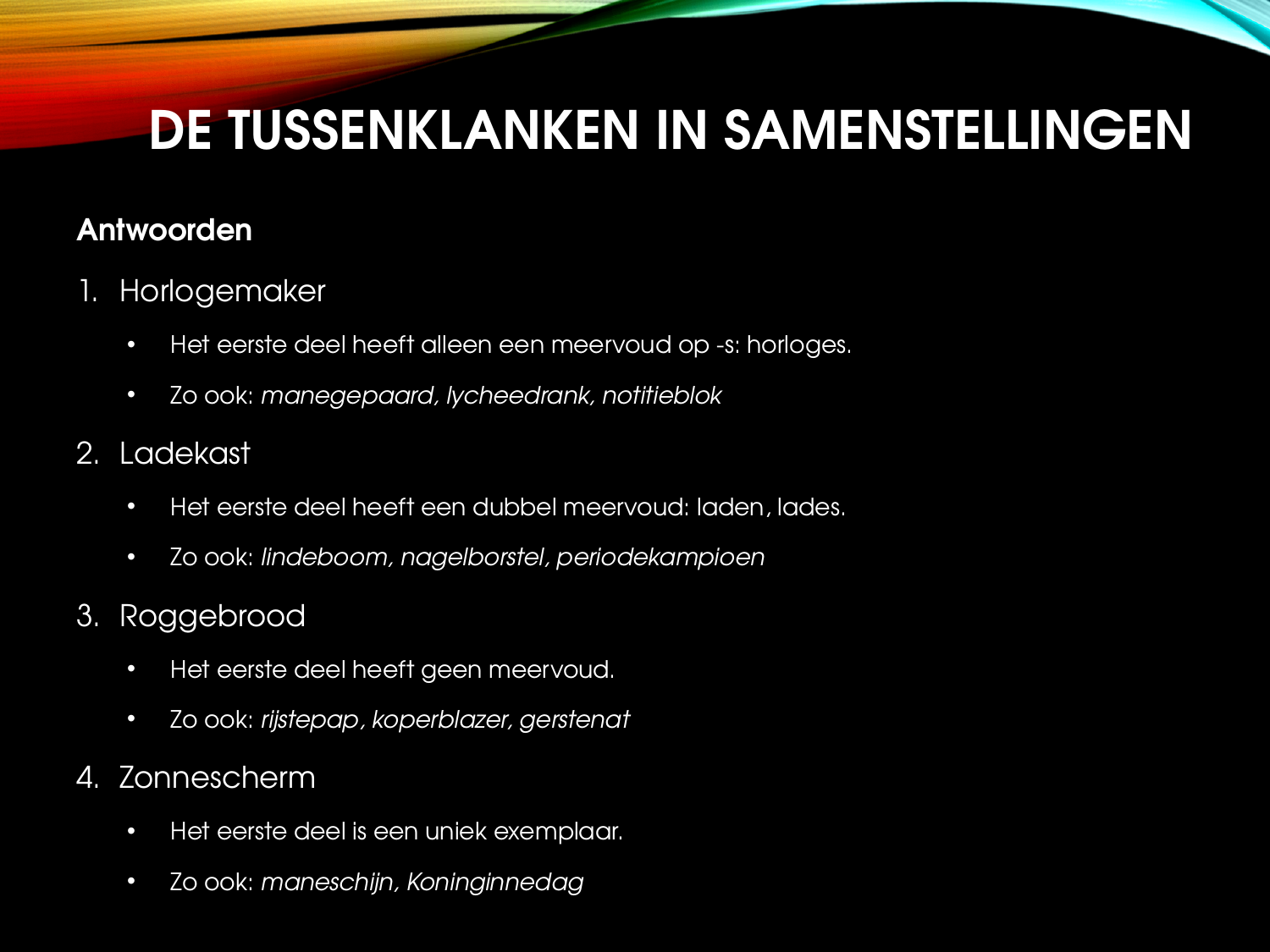

# De tussenklanken in samenstellingen
Antwoorden
Horlogemaker
Het eerste deel heeft alleen een meervoud op -s: horloges.
Zo ook: manegepaard, lycheedrank, notitieblok
Ladekast
Het eerste deel heeft een dubbel meervoud: laden, lades.
Zo ook: lindeboom, nagelborstel, periodekampioen
Roggebrood
Het eerste deel heeft geen meervoud.
Zo ook: rijstepap, koperblazer, gerstenat
Zonnescherm
Het eerste deel is een uniek exemplaar.
Zo ook: maneschijn, Koninginnedag